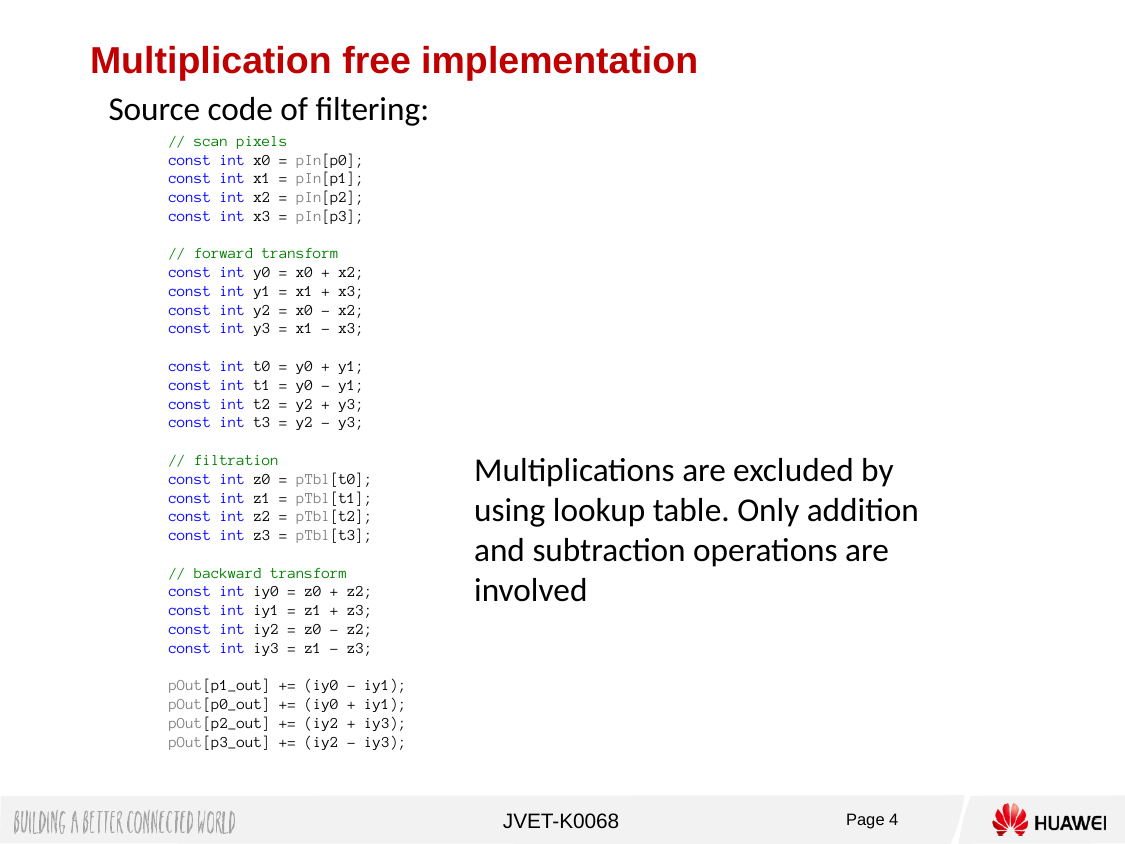

Multiplication free implementation
Source code of filtering:
      // scan pixels
      const int x0 = pIn[p0];
      const int x1 = pIn[p1];
      const int x2 = pIn[p2];
      const int x3 = pIn[p3];

      // forward transform
      const int y0 = x0 + x2;
      const int y1 = x1 + x3;
      const int y2 = x0 - x2;
      const int y3 = x1 - x3;

      const int t0 = y0 + y1;
      const int t1 = y0 - y1;
      const int t2 = y2 + y3;
      const int t3 = y2 - y3;

      // filtration
      const int z0 = pTbl[t0];
      const int z1 = pTbl[t1];
      const int z2 = pTbl[t2];
      const int z3 = pTbl[t3];

      // backward transform
      const int iy0 = z0 + z2;
      const int iy1 = z1 + z3;
      const int iy2 = z0 - z2;
      const int iy3 = z1 - z3;

      pOut[p1_out] += (iy0 - iy1);
      pOut[p0_out] += (iy0 + iy1);
      pOut[p2_out] += (iy2 + iy3);
      pOut[p3_out] += (iy2 - iy3);
Multiplications are excluded by using lookup table. Only addition and subtraction operations are involved